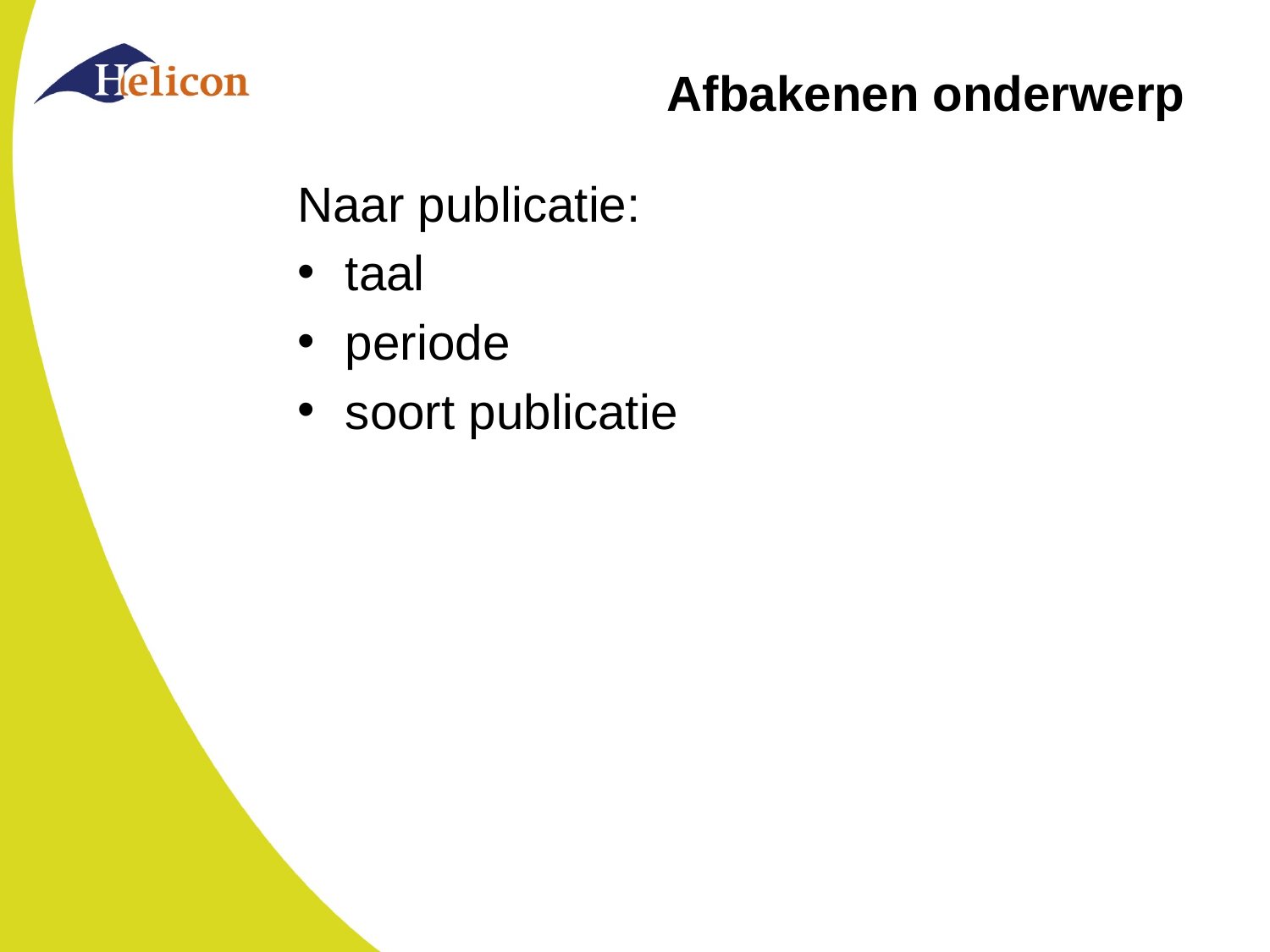

# Afbakenen onderwerp
Naar publicatie:
taal
periode
soort publicatie